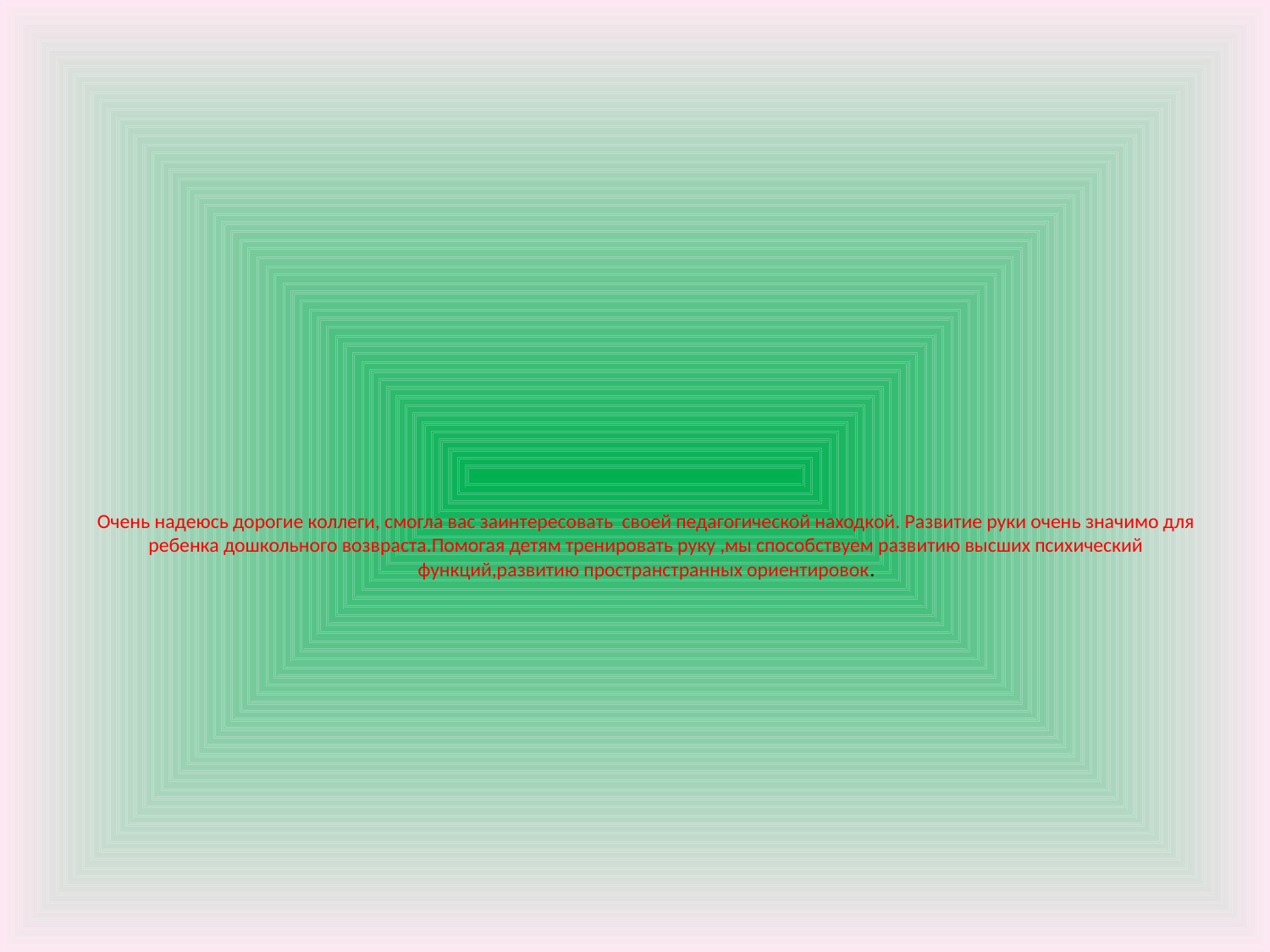

# Очень надеюсь дорогие коллеги, смогла вас заинтересовать  своей педагогической находкой. Развитие руки очень значимо для ребенка дошкольного возвраста.Помогая детям тренировать руку ,мы способствуем развитию высших психический функций,развитию пространстранных ориентировок.